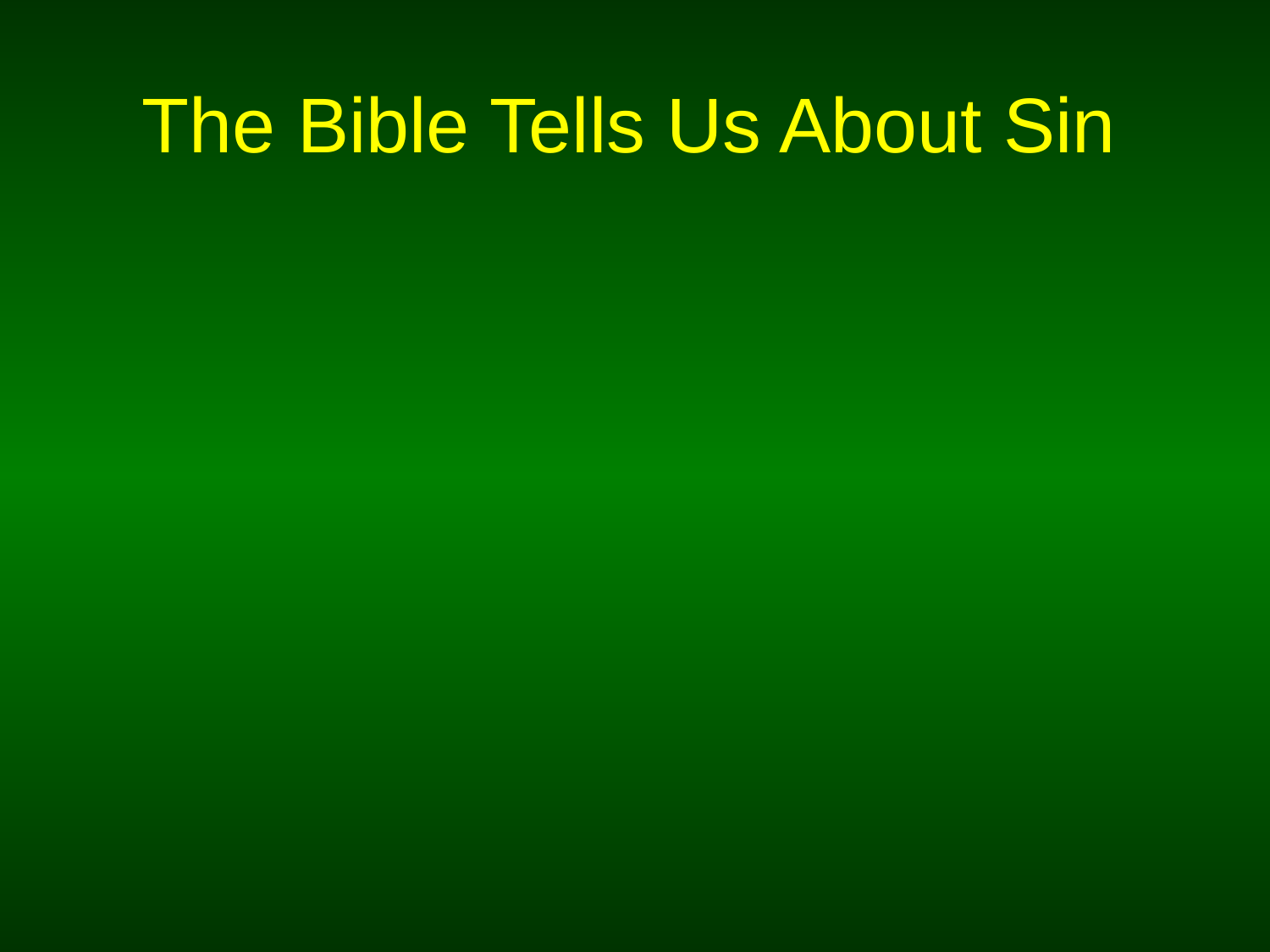

# The Bible Tells Us About Sin